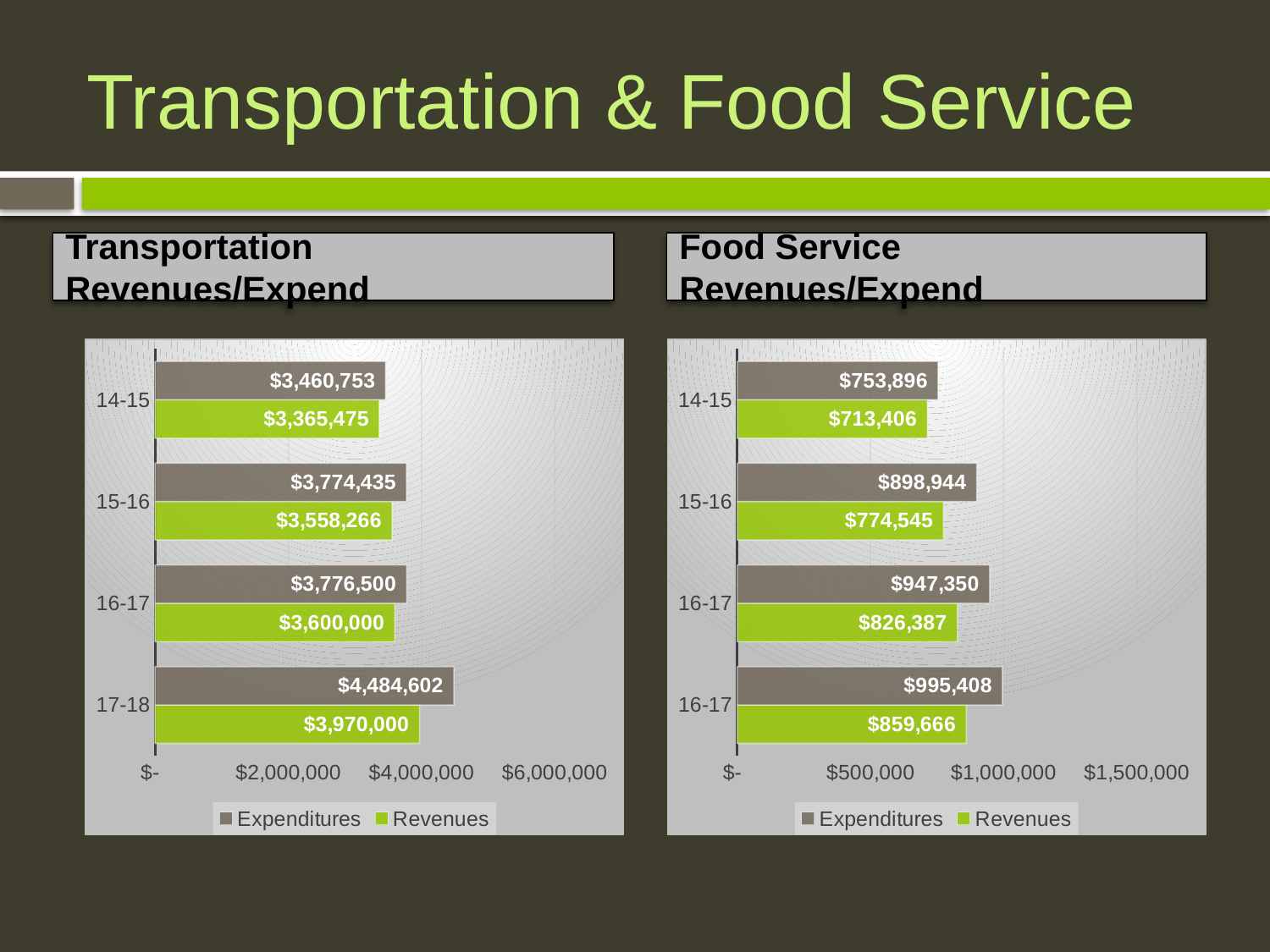

# Transportation & Food Service
Transportation Revenues/Expend
Food Service Revenues/Expend

### Chart

| Category | Revenues | Expenditures |
|---|---|---|
| 17-18 | 3970000.0 | 4484602.0 |
| 16-17 | 3600000.0 | 3776500.0 |
| 15-16 | 3558266.0 | 3774435.0 |
| 14-15 | 3365475.0 | 3460753.0 |

### Chart

| Category | Revenues | Expenditures |
|---|---|---|
| 16-17 | 859666.0 | 995408.0 |
| 16-17 | 826387.0 | 947350.0 |
| 15-16 | 774545.0 | 898944.0 |
| 14-15 | 713406.0 | 753896.0 |